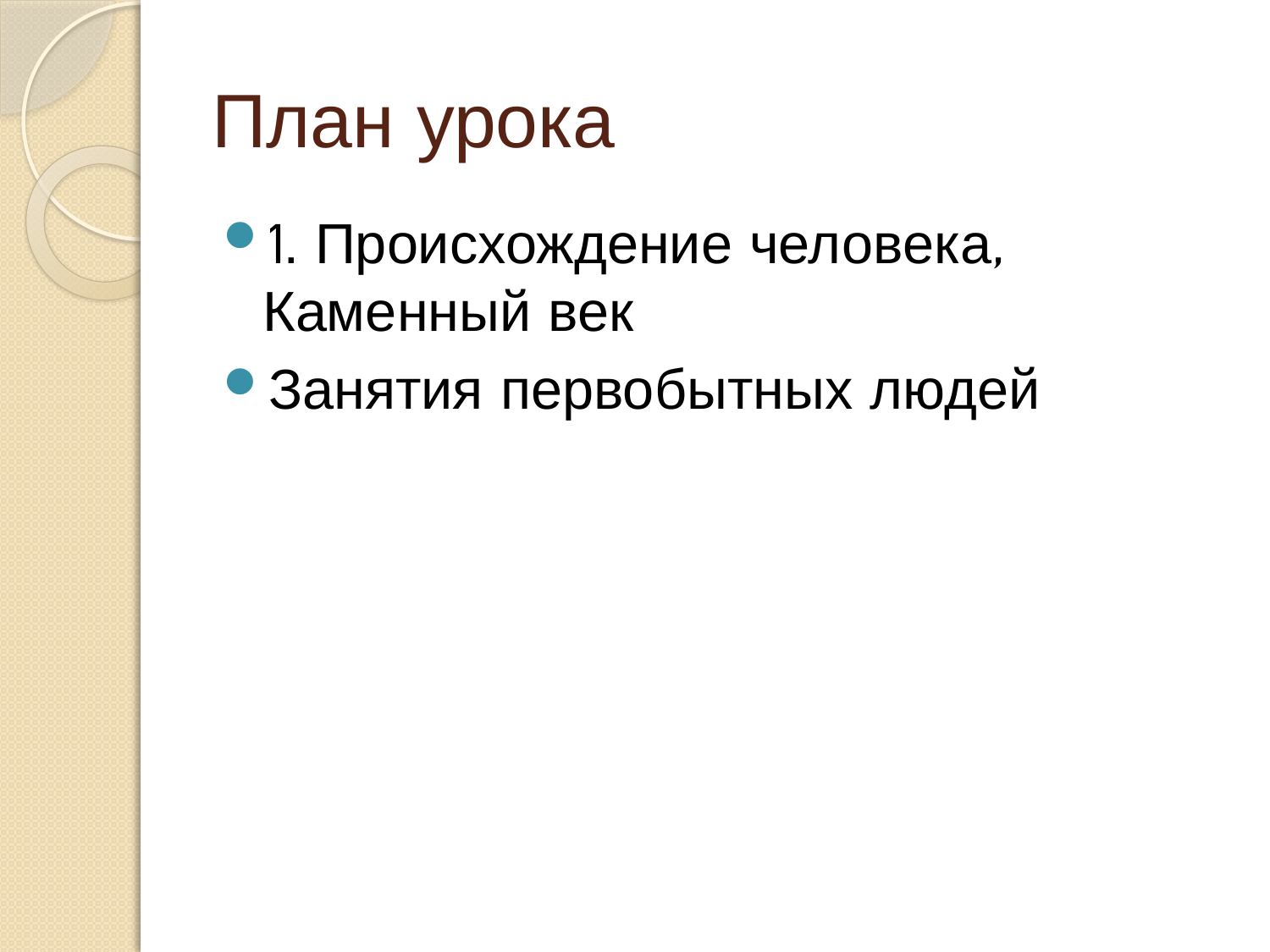

# План урока
1. Происхождение человека, Каменный век
Занятия первобытных людей